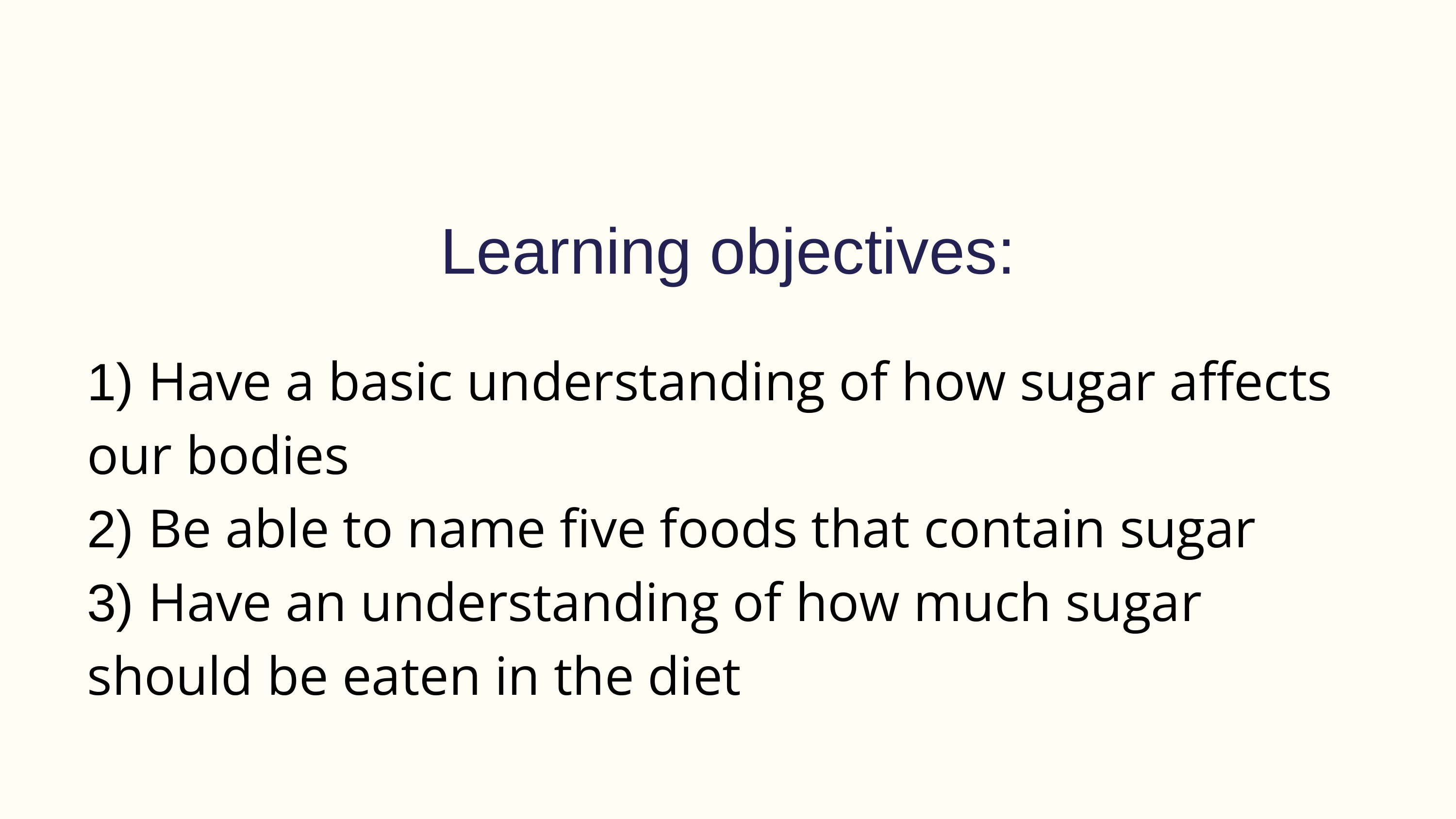

Learning objectives:
1) Have a basic understanding of how sugar affects our bodies
2) Be able to name five foods that contain sugar
3) Have an understanding of how much sugar should be eaten in the diet